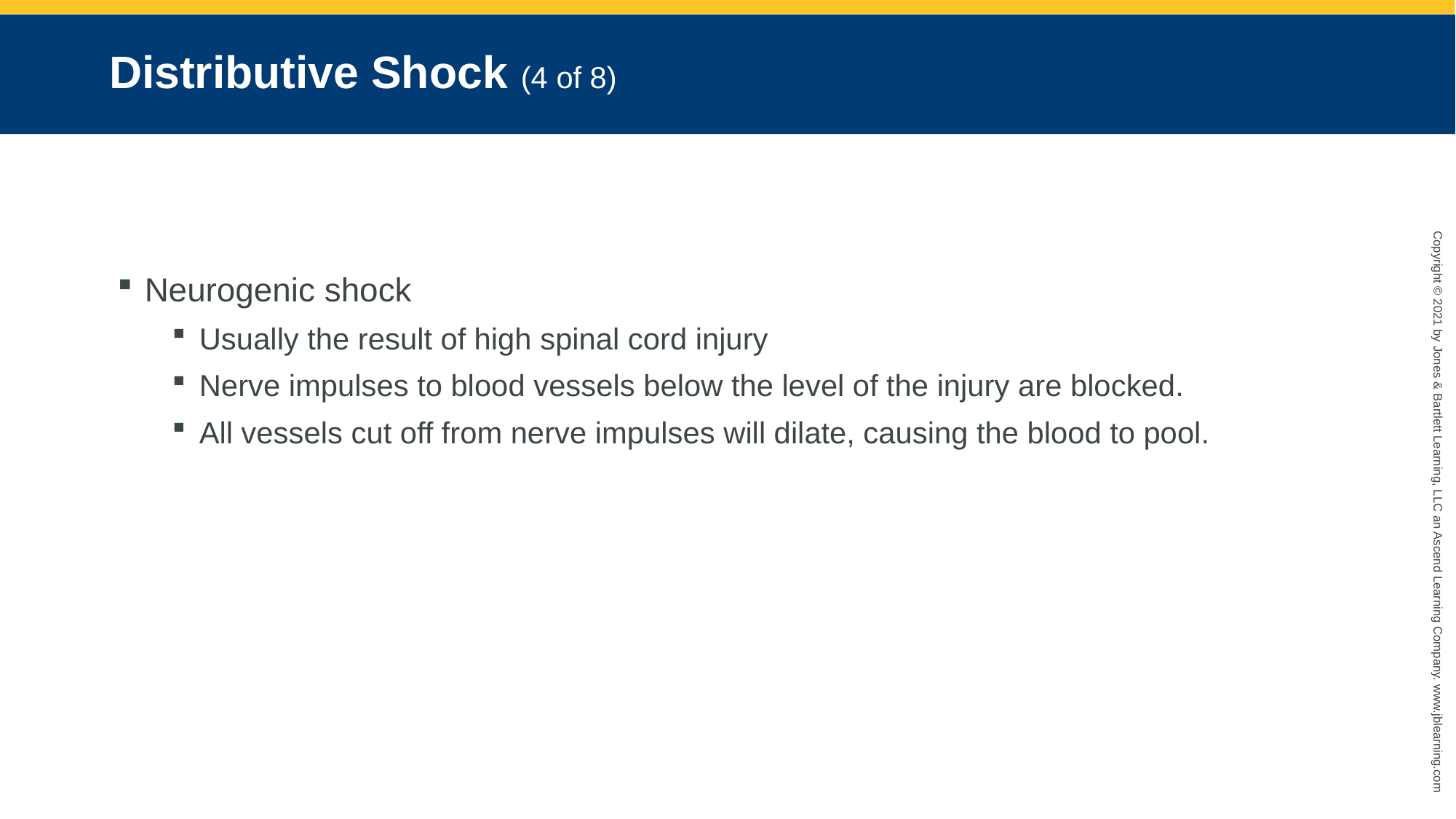

# Distributive Shock (4 of 8)
Neurogenic shock
Usually the result of high spinal cord injury
Nerve impulses to blood vessels below the level of the injury are blocked.
All vessels cut off from nerve impulses will dilate, causing the blood to pool.